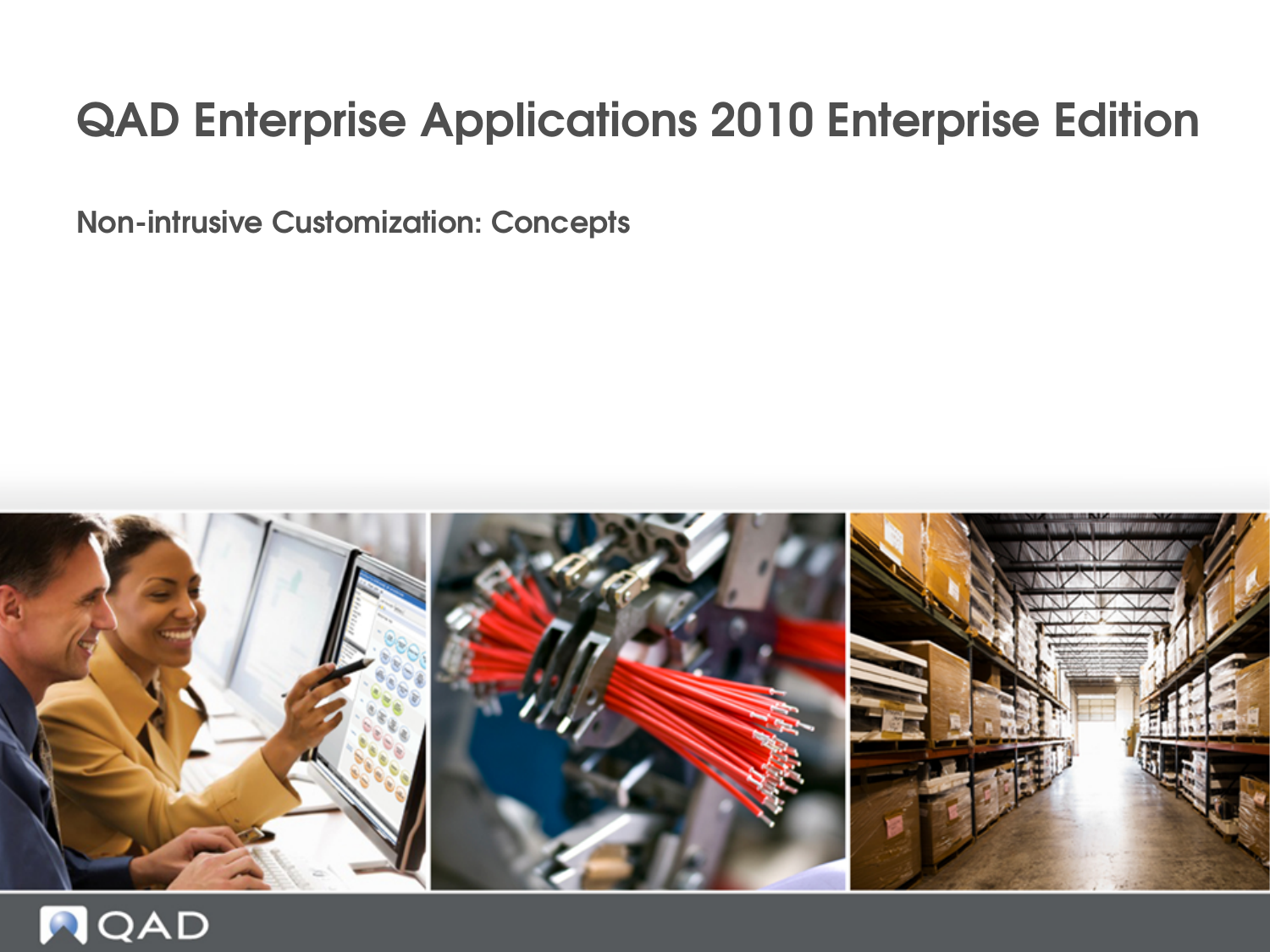

# QAD Enterprise Applications 2010 Enterprise Edition
Non-intrusive Customization: Concepts